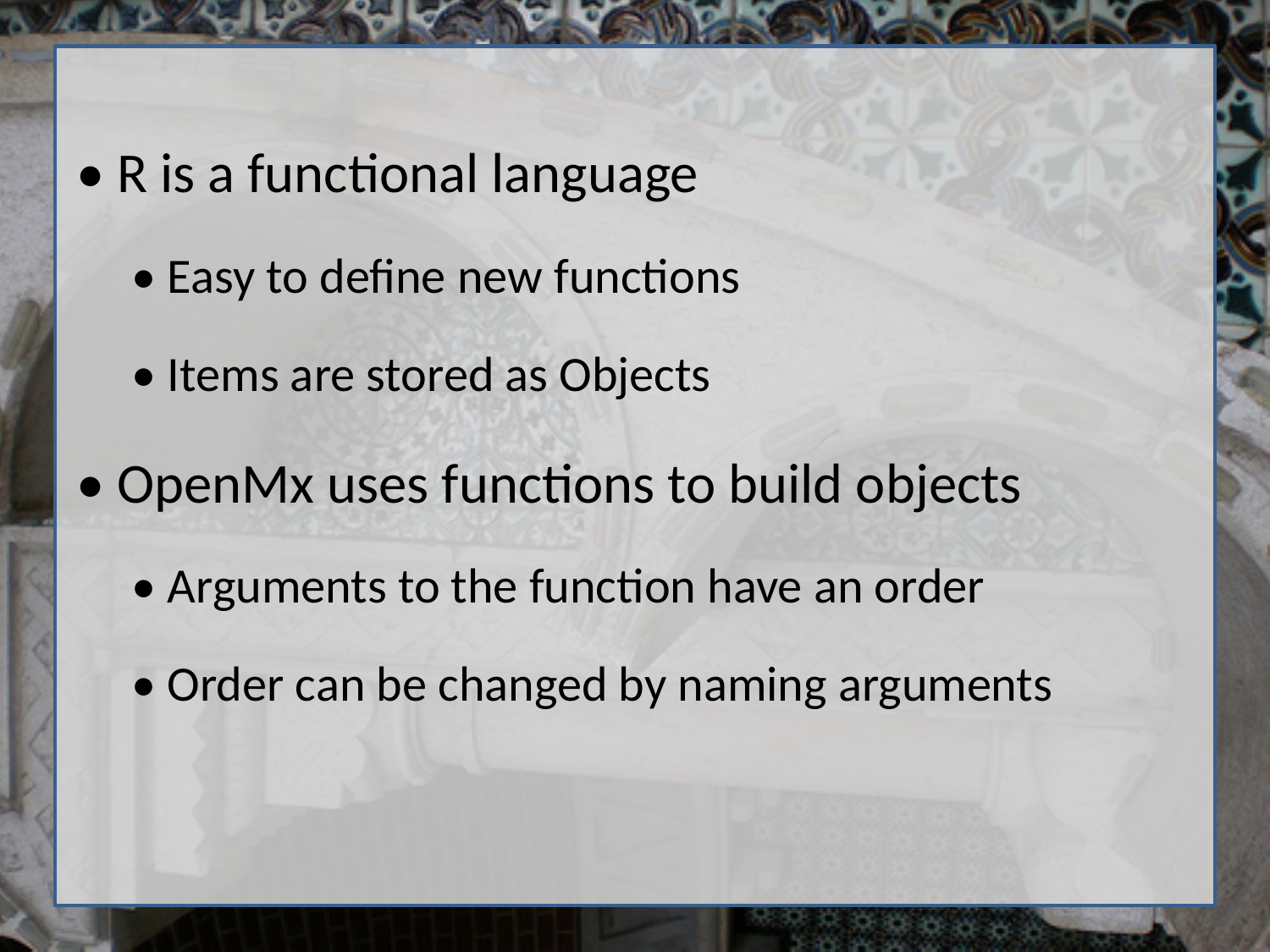

• R is a functional language
• Easy to define new functions
• Items are stored as Objects
• OpenMx uses functions to build objects
• Arguments to the function have an order
• Order can be changed by naming arguments